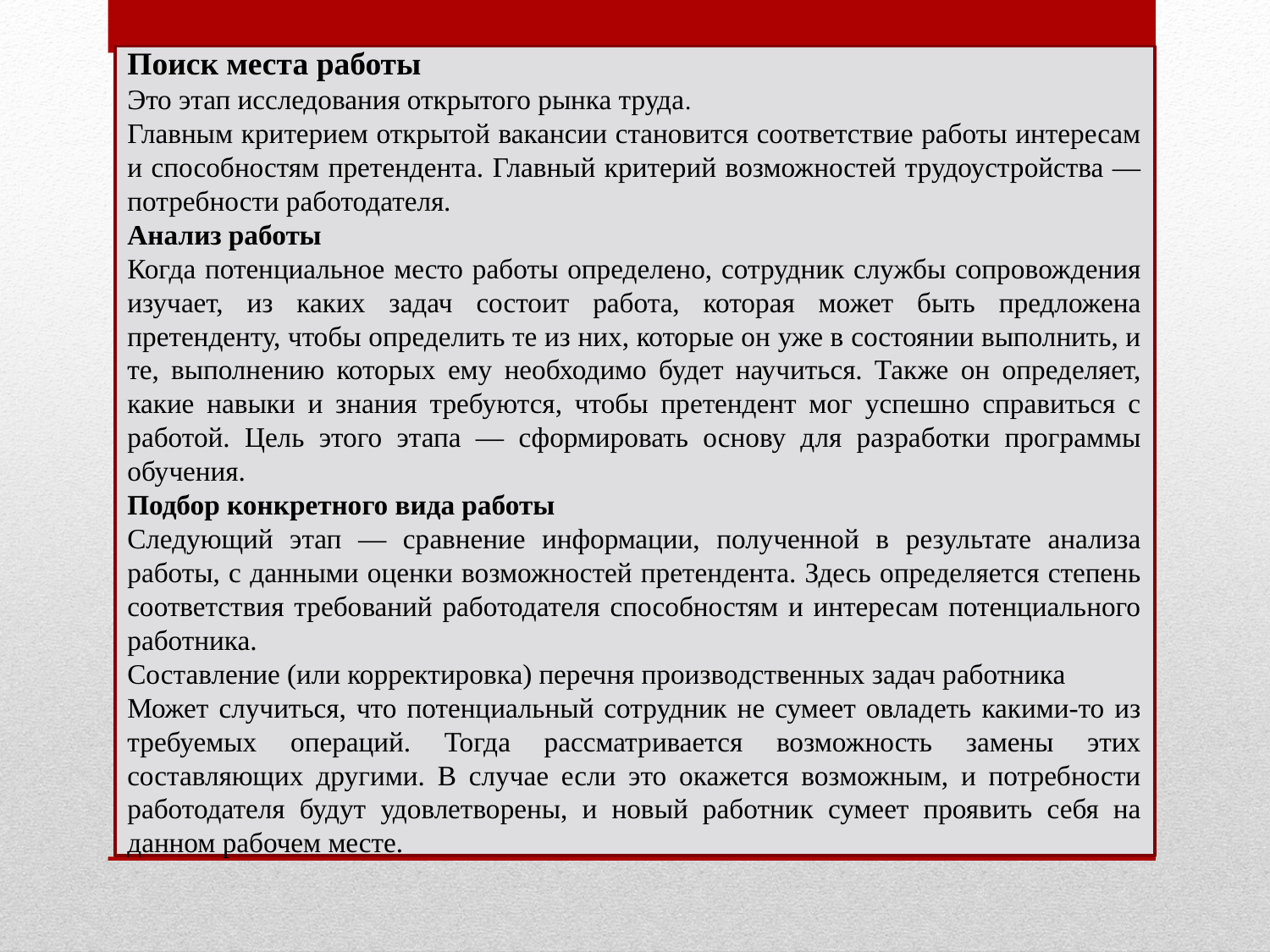

Поиск места работы
Это этап исследования открытого рынка труда.
Главным критерием открытой вакансии становится соответствие работы интересам и способностям претендента. Главный критерий возможностей трудоустройства — потребности работодателя.
Анализ работы
Когда потенциальное место работы определено, сотрудник службы сопровождения изучает, из каких задач состоит работа, которая может быть предложена претенденту, чтобы определить те из них, которые он уже в состоянии выполнить, и те, выполнению которых ему необходимо будет научиться. Также он определяет, какие навыки и знания требуются, чтобы претендент мог успешно справиться с работой. Цель этого этапа — сформировать основу для разработки программы обучения.
Подбор конкретного вида работы
Следующий этап — сравнение информации, полученной в результате анализа работы, с данными оценки возможностей претендента. Здесь определяется степень соответствия требований работодателя способностям и интересам потенциального работника.
Составление (или корректировка) перечня производственных задач работника
Может случиться, что потенциальный сотрудник не сумеет овладеть какими-то из требуемых операций. Тогда рассматривается возможность замены этих составляющих другими. В случае если это окажется возможным, и потребности работодателя будут удовлетворены, и новый работник сумеет проявить себя на данном рабочем месте.